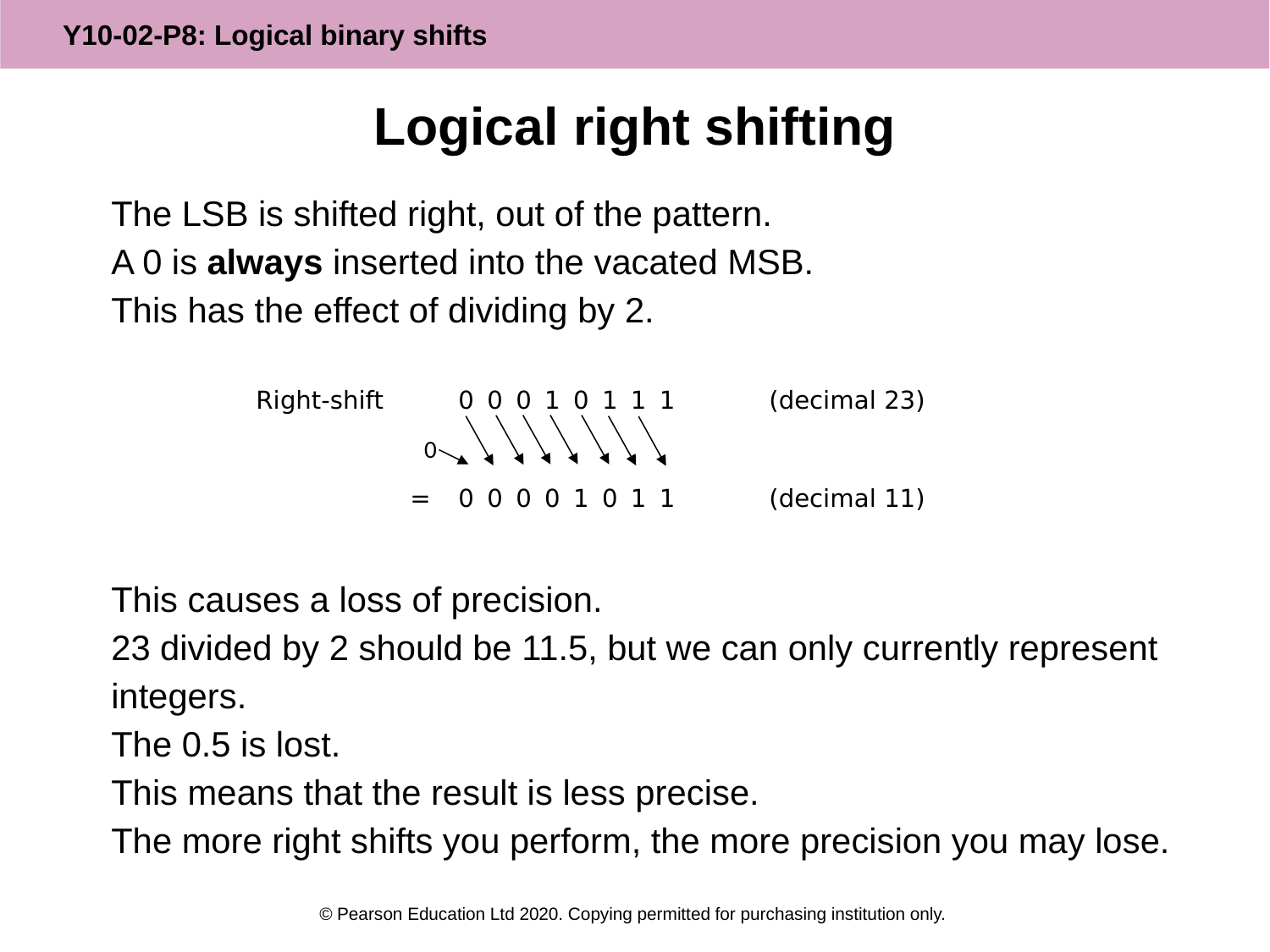

# Logical right shifting
The LSB is shifted right, out of the pattern.
A 0 is always inserted into the vacated MSB.
This has the effect of dividing by 2.

This causes a loss of precision.
23 divided by 2 should be 11.5, but we can only currently represent integers.
The 0.5 is lost.
This means that the result is less precise.
The more right shifts you perform, the more precision you may lose.
| Right-shift |  | 0 | 0 | 0 | 1 | 0 | 1 | 1 | 1 |  | (decimal 23) |  |
| --- | --- | --- | --- | --- | --- | --- | --- | --- | --- | --- | --- | --- |
|  | 0 |  |  |  |  |  |  |  |  |  |  |  |
|  | = | 0 | 0 | 0 | 0 | 1 | 0 | 1 | 1 |  | (decimal 11) |  |
© Pearson Education Ltd 2020. Copying permitted for purchasing institution only.